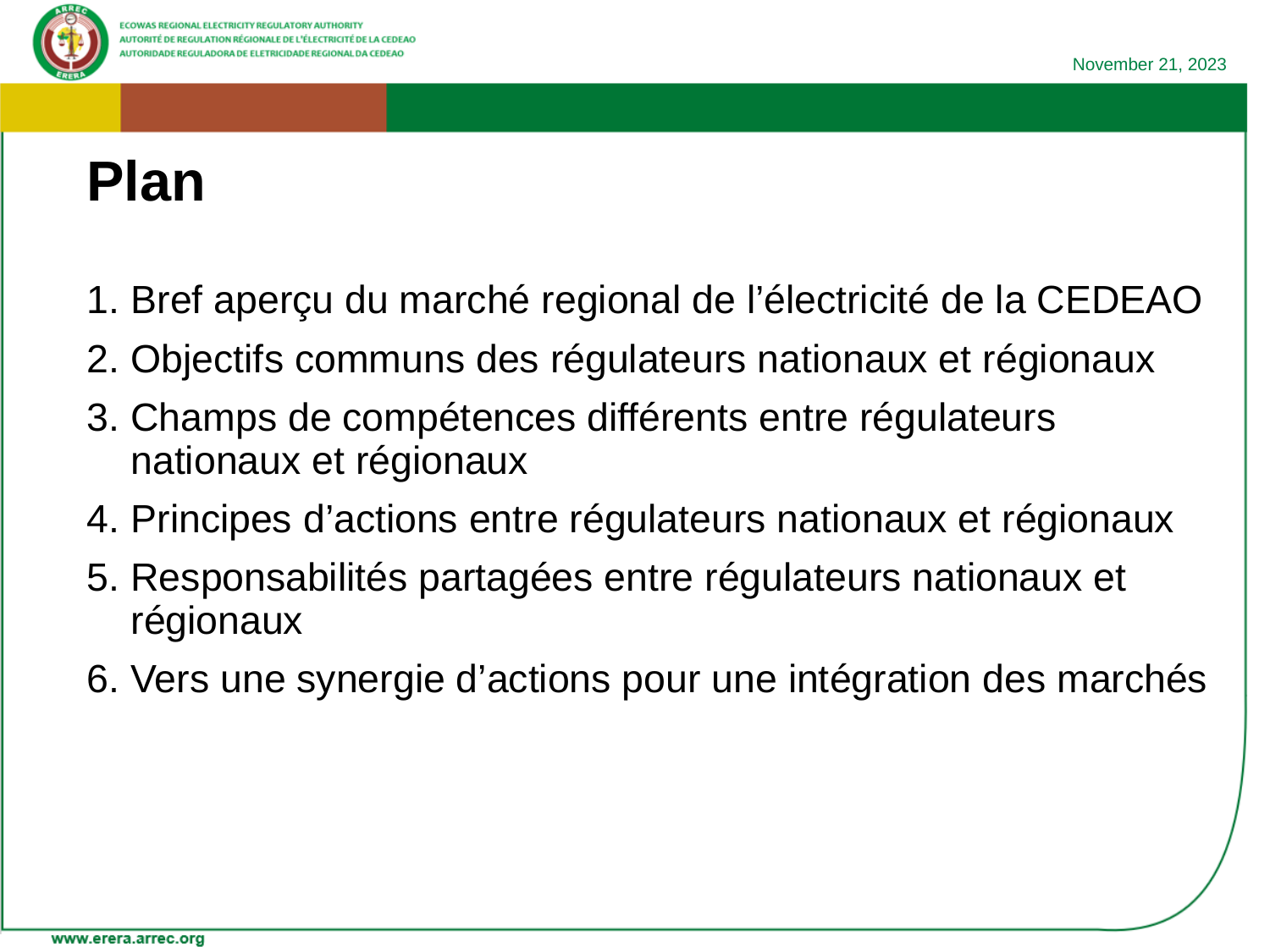

# Plan
Bref aperçu du marché regional de l’électricité de la CEDEAO
Objectifs communs des régulateurs nationaux et régionaux
Champs de compétences différents entre régulateurs nationaux et régionaux
Principes d’actions entre régulateurs nationaux et régionaux
Responsabilités partagées entre régulateurs nationaux et régionaux
Vers une synergie d’actions pour une intégration des marchés